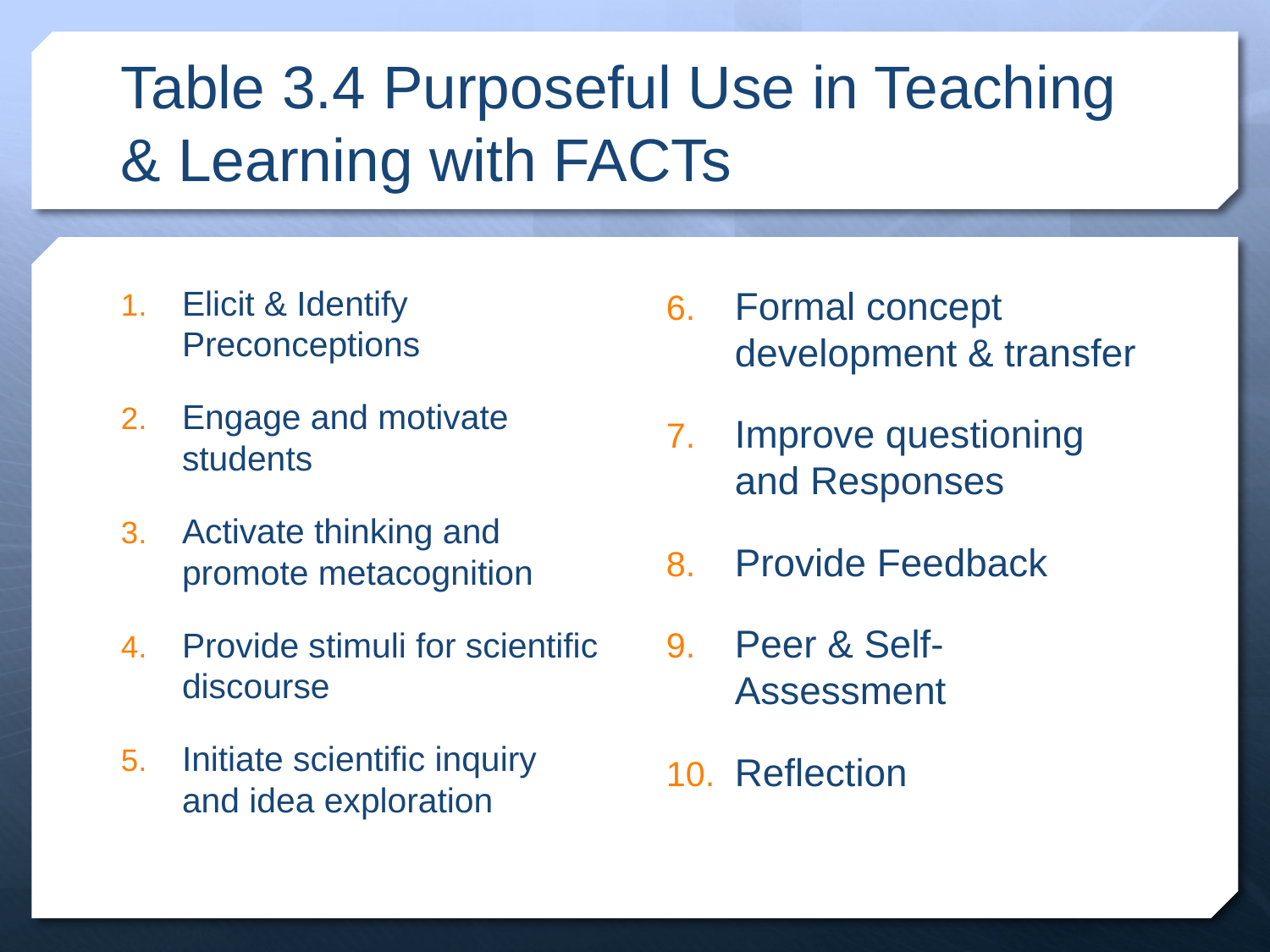

# Table 3.4 Purposeful Use in Teaching & Learning with FACTs
Elicit & Identify Preconceptions
Engage and motivate students
Activate thinking and promote metacognition
Provide stimuli for scientific discourse
Initiate scientific inquiry and idea exploration
Formal concept development & transfer
Improve questioning and Responses
Provide Feedback
Peer & Self-Assessment
Reflection